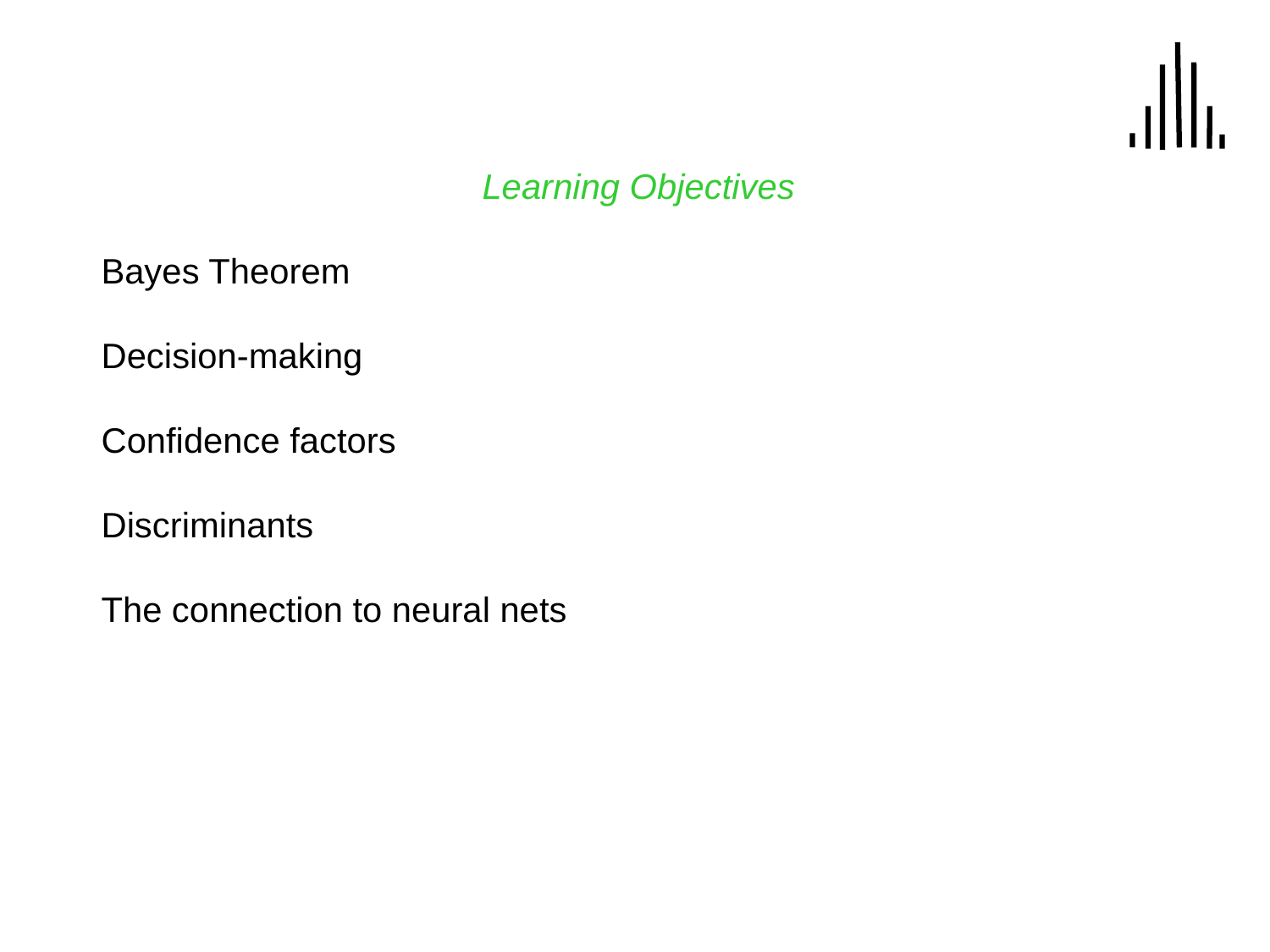

Learning Objectives

Bayes Theorem

Decision-making

Confidence factors

Discriminants

The connection to neural nets